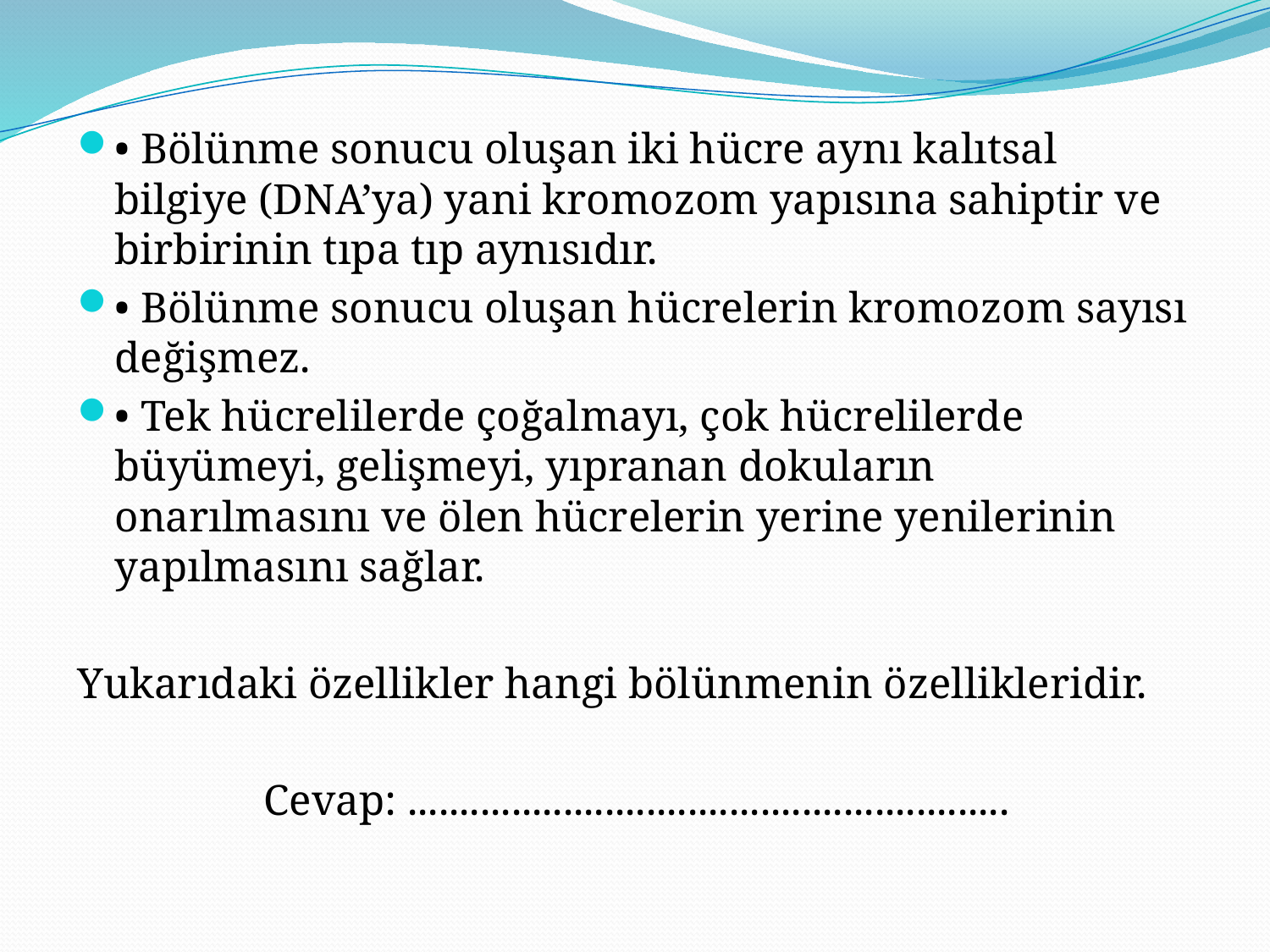

• Bölünme sonucu oluşan iki hücre aynı kalıtsal bilgiye (DNA’ya) yani kromozom yapısına sahiptir ve birbirinin tıpa tıp aynısıdır.
• Bölünme sonucu oluşan hücrelerin kromozom sayısı değişmez.
• Tek hücrelilerde çoğalmayı, çok hücrelilerde büyümeyi, gelişmeyi, yıpranan dokuların onarılmasını ve ölen hücrelerin yerine yenilerinin yapılmasını sağlar.

Yukarıdaki özellikler hangi bölünmenin özellikleridir.

Cevap: ..........................................................